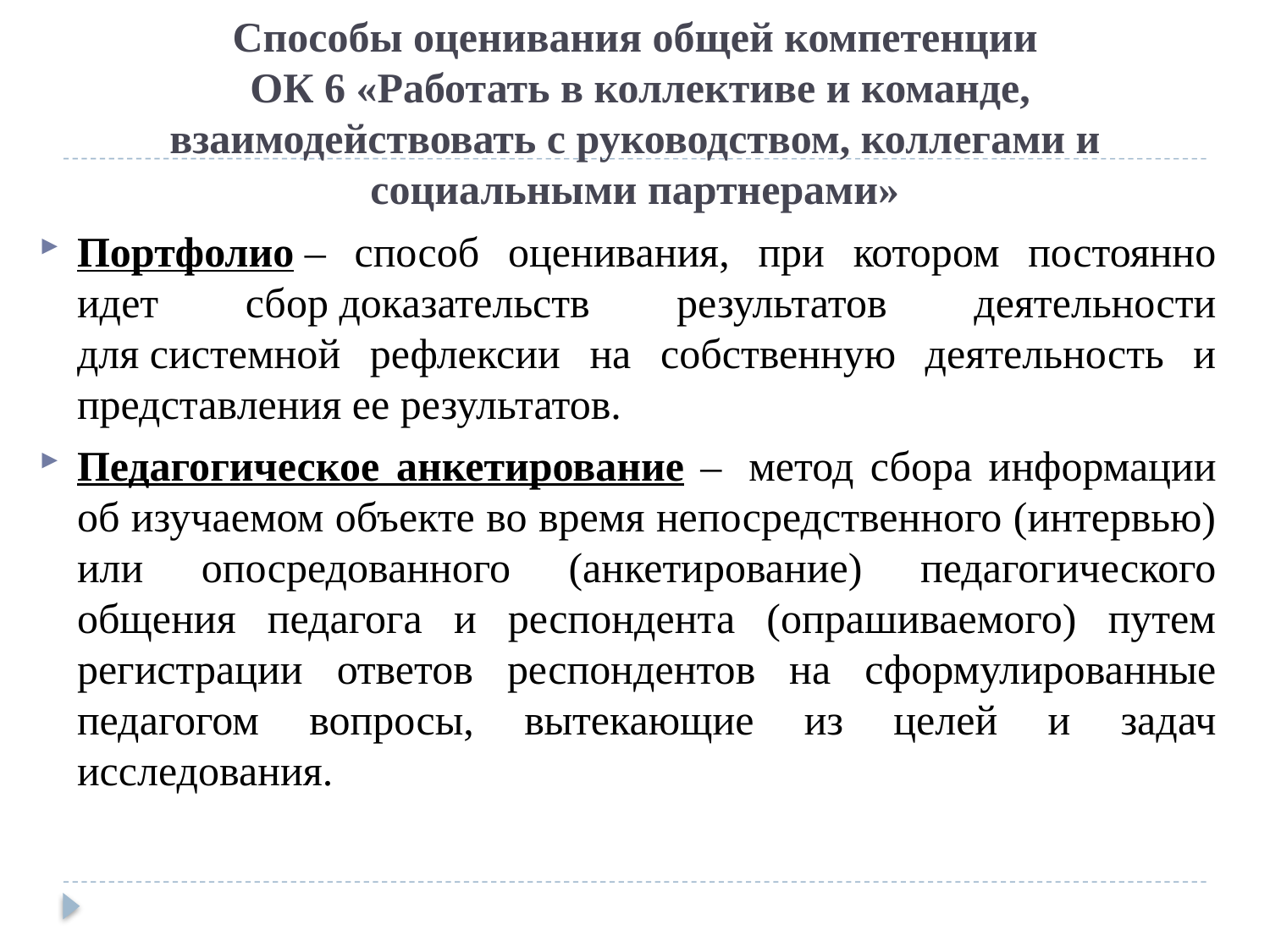

# Способы оценивания общей компетенции ОК 6 «Работать в коллективе и команде, взаимодействовать с руководством, коллегами и социальными партнерами»
Портфолио – способ оценивания, при котором постоянно идет сбор доказательств результатов деятельности для системной рефлексии на собственную деятельность и представления ее результатов.
Педагогическое анкетирование –  метод сбора информации об изучаемом объекте во время непосредственного (интервью) или опосредованного (анкетирование) педагогического общения педагога и респондента (опрашиваемого) путем регистрации ответов респондентов на сформулированные педагогом вопросы, вытекающие из целей и задач исследования.